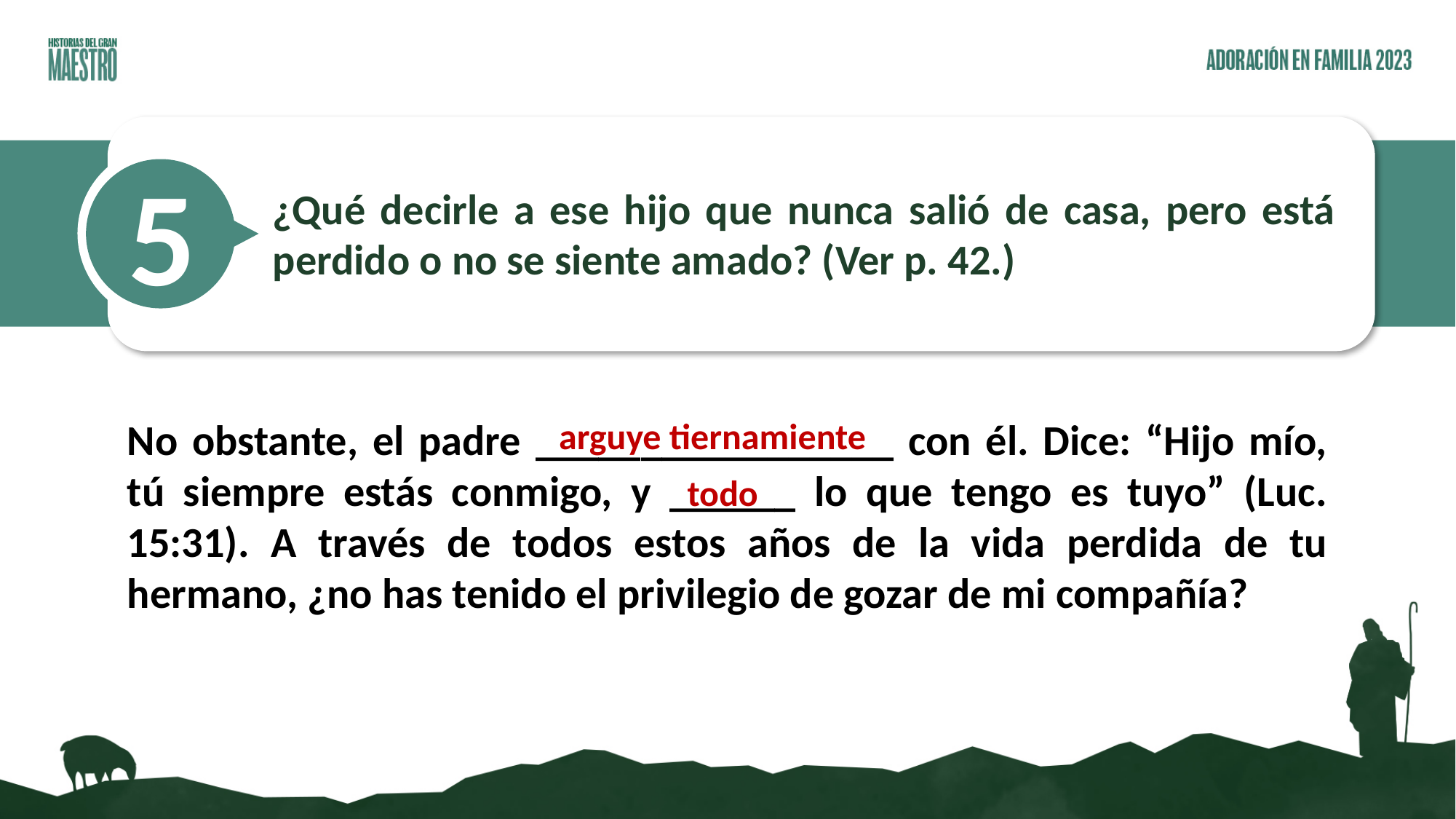

5
¿Qué decirle a ese hijo que nunca salió de casa, pero está perdido o no se siente amado? (Ver p. 42.)
No obstante, el padre _________________ con él. Dice: “Hijo mío, tú siempre estás conmigo, y ______ lo que tengo es tuyo” (Luc. 15:31). A través de todos estos años de la vida perdida de tu hermano, ¿no has tenido el privilegio de gozar de mi compañía?
arguye tiernamiente
todo